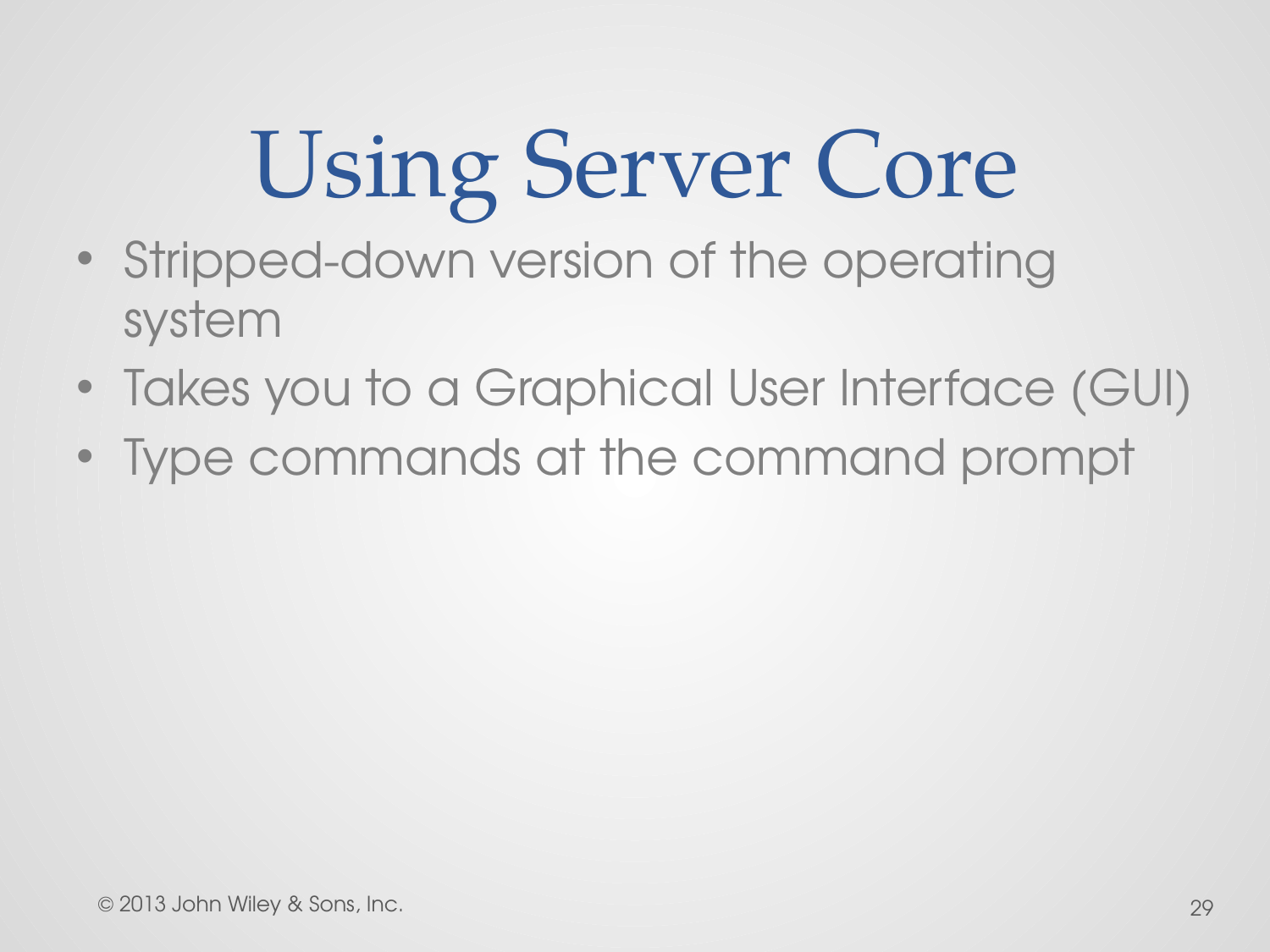

# Using Server Core
Stripped-down version of the operating system
Takes you to a Graphical User Interface (GUI)
Type commands at the command prompt
© 2013 John Wiley & Sons, Inc.
29